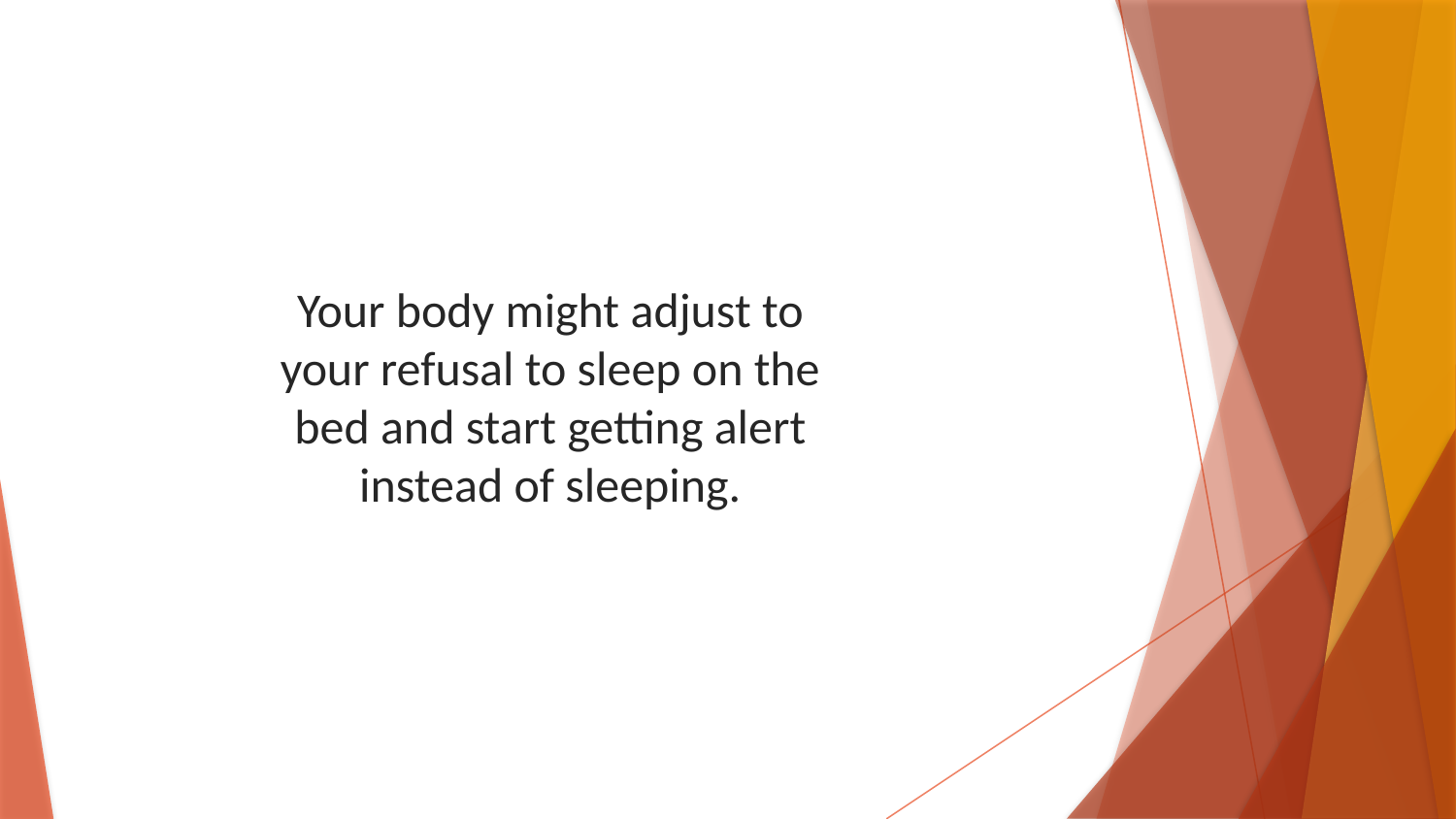

Your body might adjust to your refusal to sleep on the bed and start getting alert instead of sleeping.